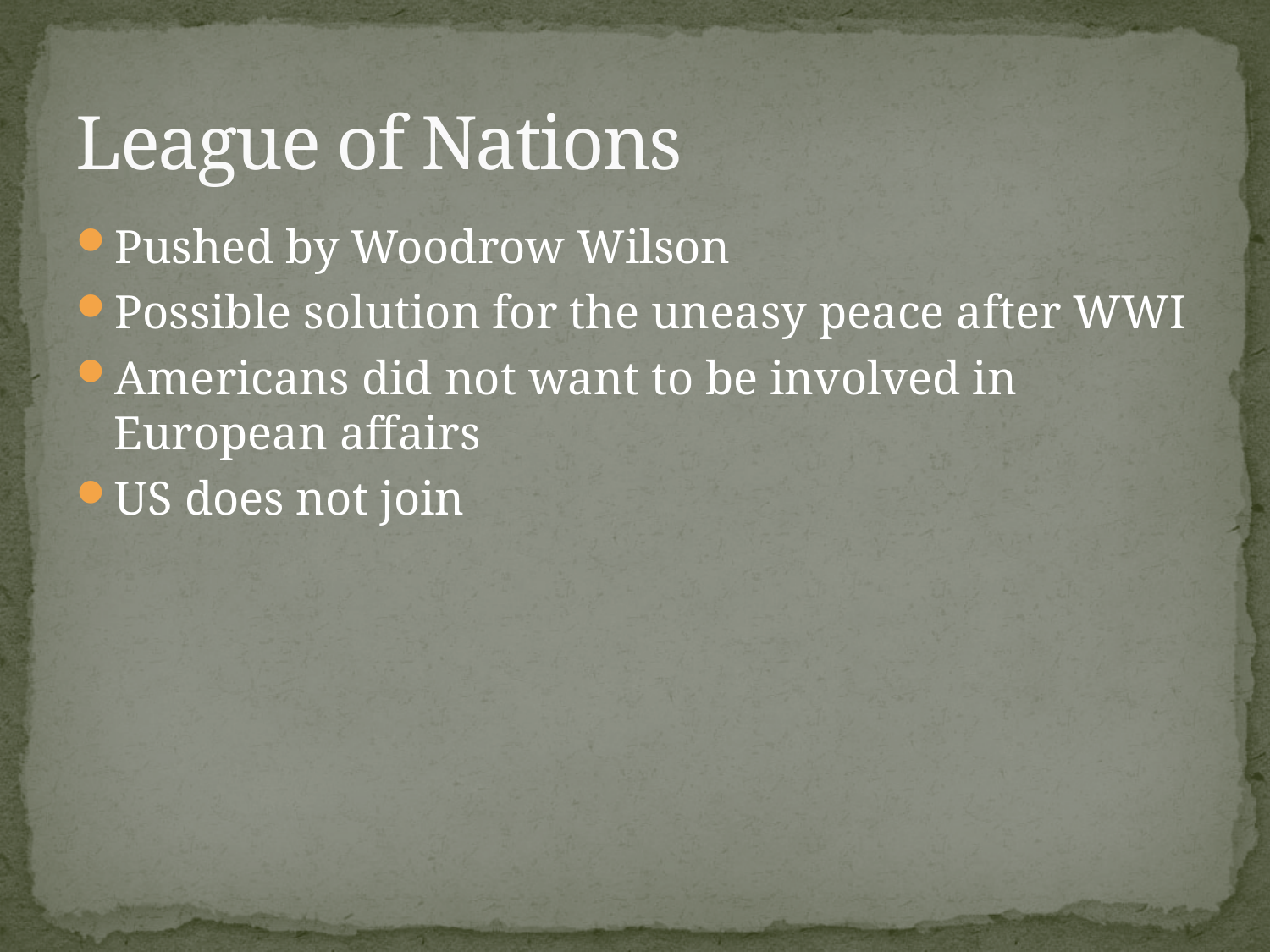

# League of Nations
Pushed by Woodrow Wilson
Possible solution for the uneasy peace after WWI
Americans did not want to be involved in European affairs
US does not join